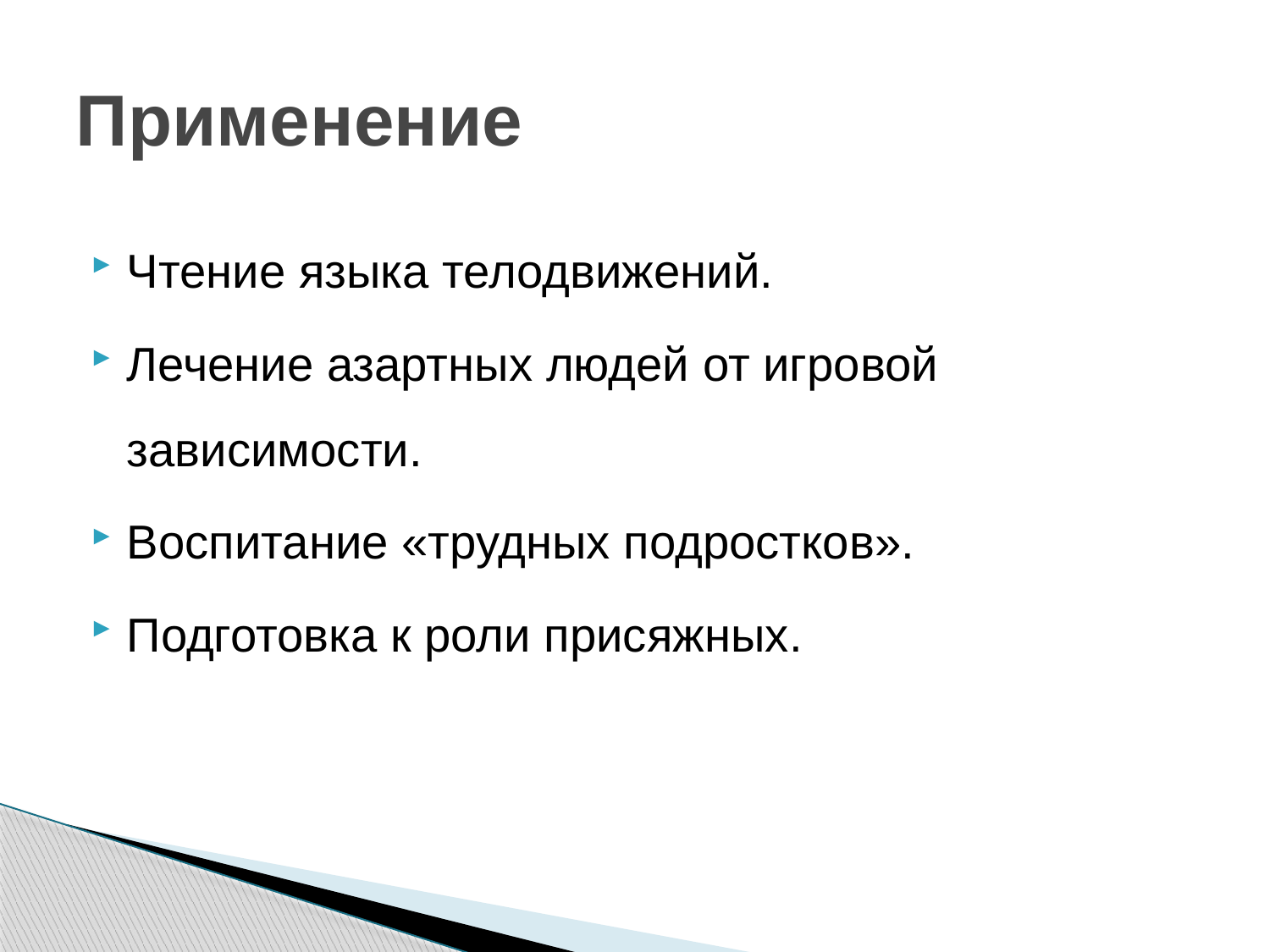

# Применение
Чтение языка телодвижений.
Лечение азартных людей от игровой зависимости.
Воспитание «трудных подростков».
Подготовка к роли присяжных.